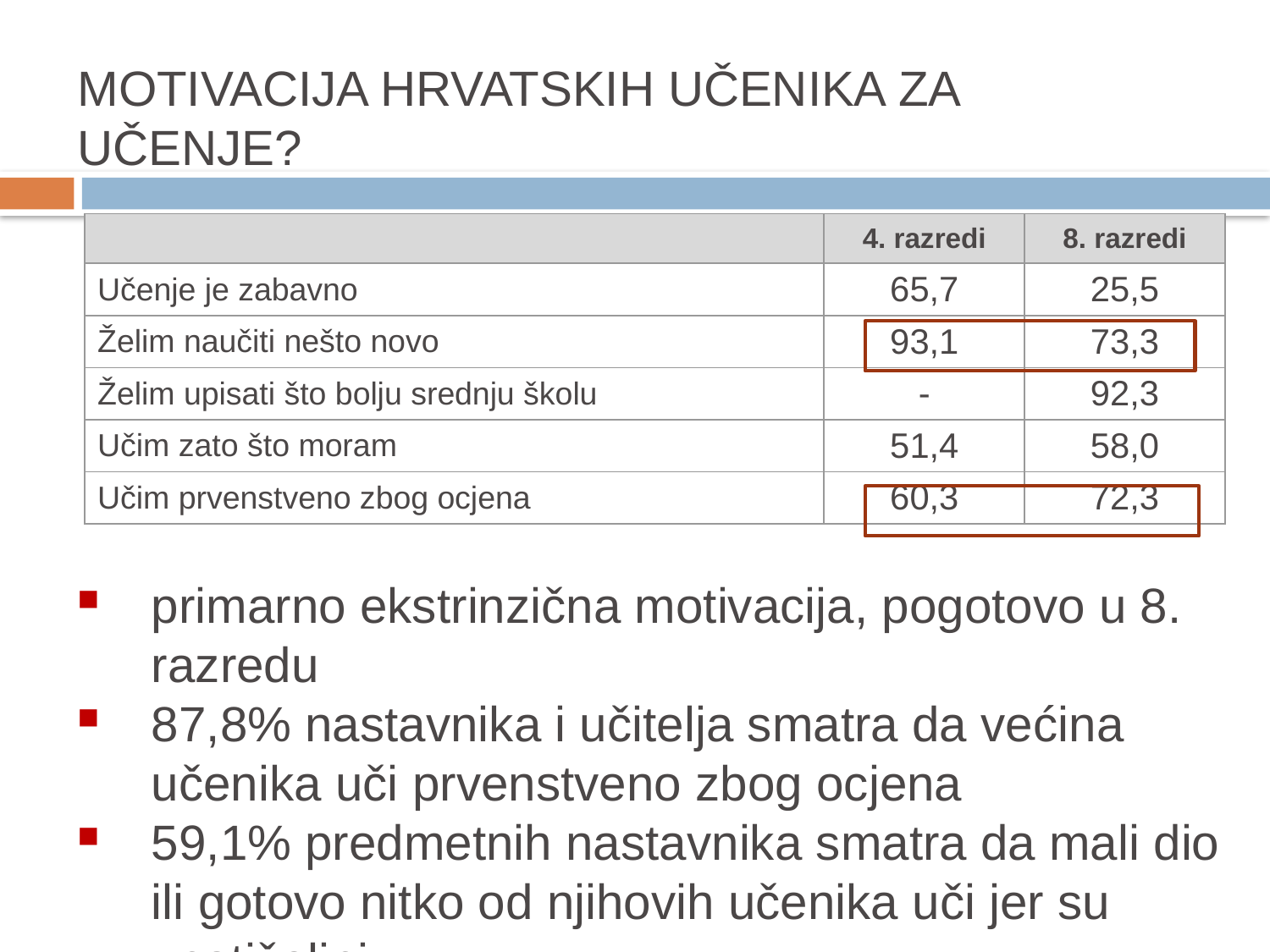

# MOTIVACIJA HRVATSKIH UČENIKA ZA UČENJE?
|  | 4. razredi | 8. razredi |
| --- | --- | --- |
| Učenje je zabavno | 65,7 | 25,5 |
| Želim naučiti nešto novo | 93,1 | 73,3 |
| Želim upisati što bolju srednju školu | - | 92,3 |
| Učim zato što moram | 51,4 | 58,0 |
| Učim prvenstveno zbog ocjena | 60,3 | 72,3 |

primarno ekstrinzična motivacija, pogotovo u 8. razredu
87,8% nastavnika i učitelja smatra da većina učenika uči prvenstveno zbog ocjena
59,1% predmetnih nastavnika smatra da mali dio ili gotovo nitko od njihovih učenika uči jer su znatiželjni